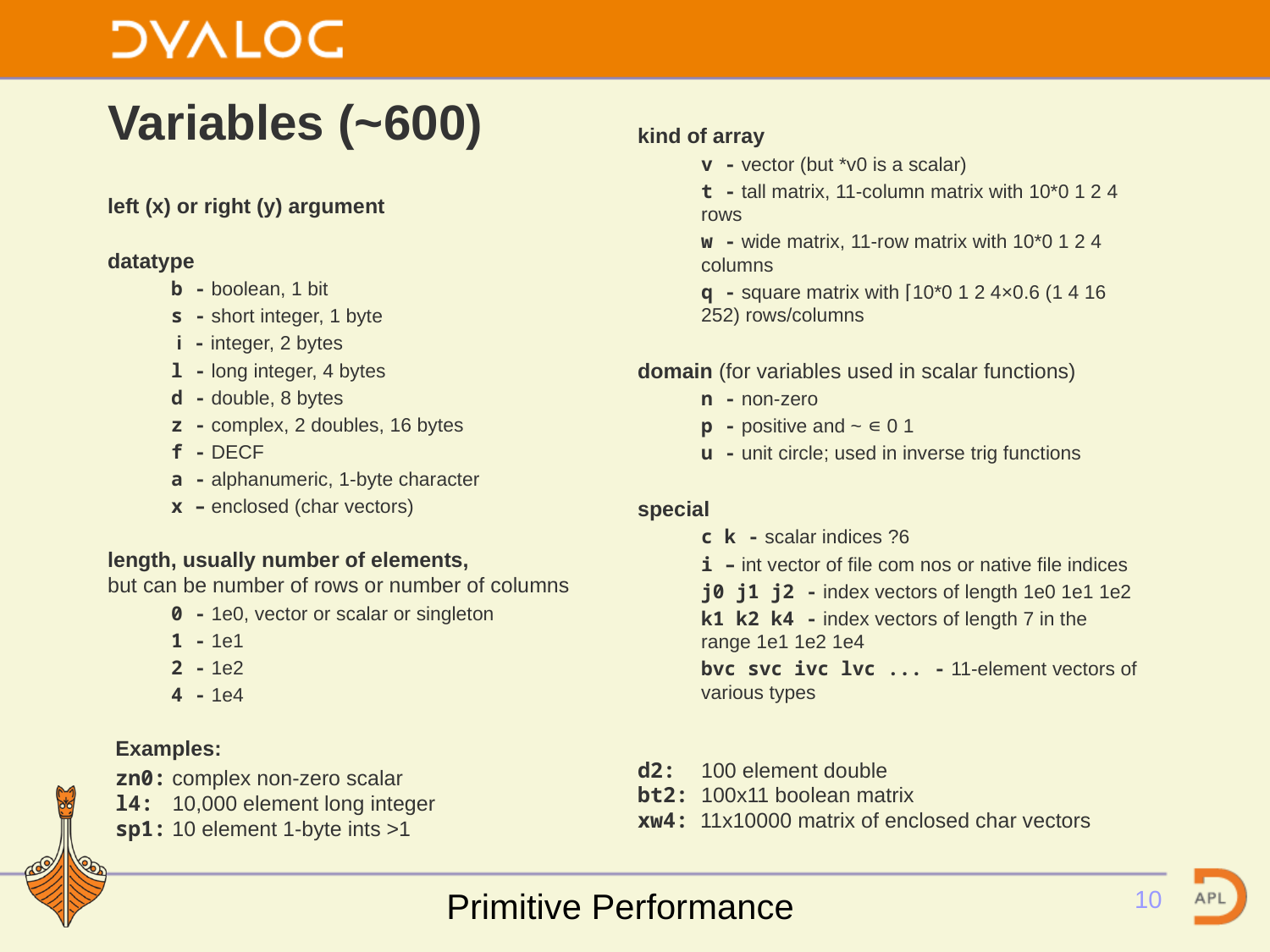

# Variables (~600)
kind of array
v - vector (but *v0 is a scalar)
t - tall matrix, 11-column matrix with 10*0 1 2 4 rows
w - wide matrix, 11-row matrix with 10*0 1 2 4 columns
q - square matrix with ⌈10*0 1 2 4×0.6 (1 4 16 252) rows/columns

domain (for variables used in scalar functions)
n - non-zero
p - positive and ~ ∊ 0 1
u - unit circle; used in inverse trig functions

special
c k - scalar indices ?6
i – int vector of file com nos or native file indices
j0 j1 j2 - index vectors of length 1e0 1e1 1e2
k1 k2 k4 - index vectors of length 7 in the range 1e1 1e2 1e4
bvc svc ivc lvc ... - 11-element vectors of various types

d2:  100 element double
bt2: 100x11 boolean matrix
xw4:  11x10000 matrix of enclosed char vectors
left (x) or right (y) argument
datatype
b - boolean, 1 bit
s - short integer, 1 byte
 i - integer, 2 bytes
l - long integer, 4 bytes
d - double, 8 bytes
z - complex, 2 doubles, 16 bytes
f - DECF
a - alphanumeric, 1-byte character
x – enclosed (char vectors)
length, usually number of elements,
but can be number of rows or number of columns
0 - 1e0, vector or scalar or singleton
1 - 1e1
2 - 1e2
4 - 1e4
Examples:
zn0: complex non-zero scalar
l4:  10,000 element long integer
sp1: 10 element 1-byte ints >1

Primitive Performance
10